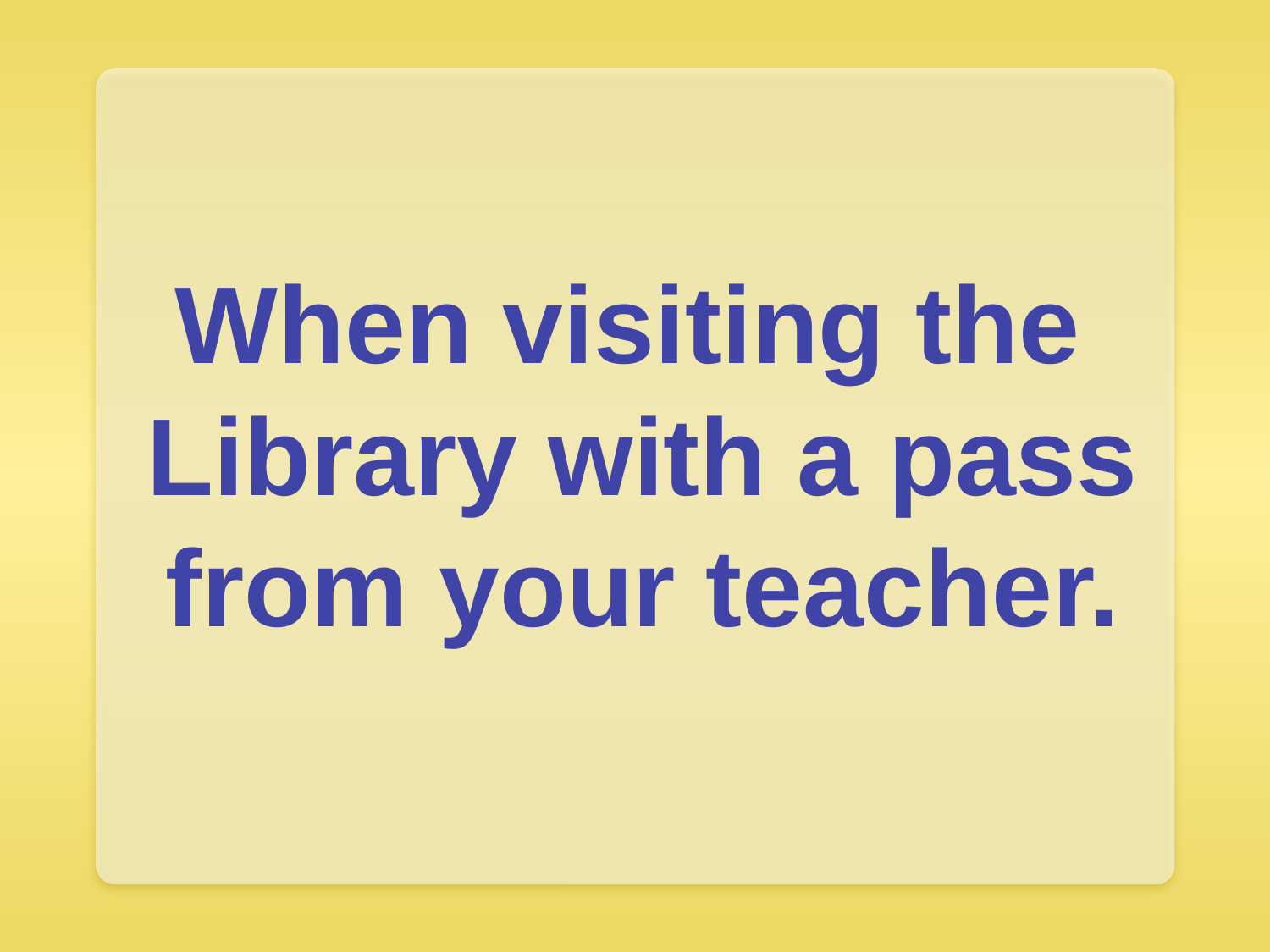

# When visiting the  Library with a pass from your teacher.